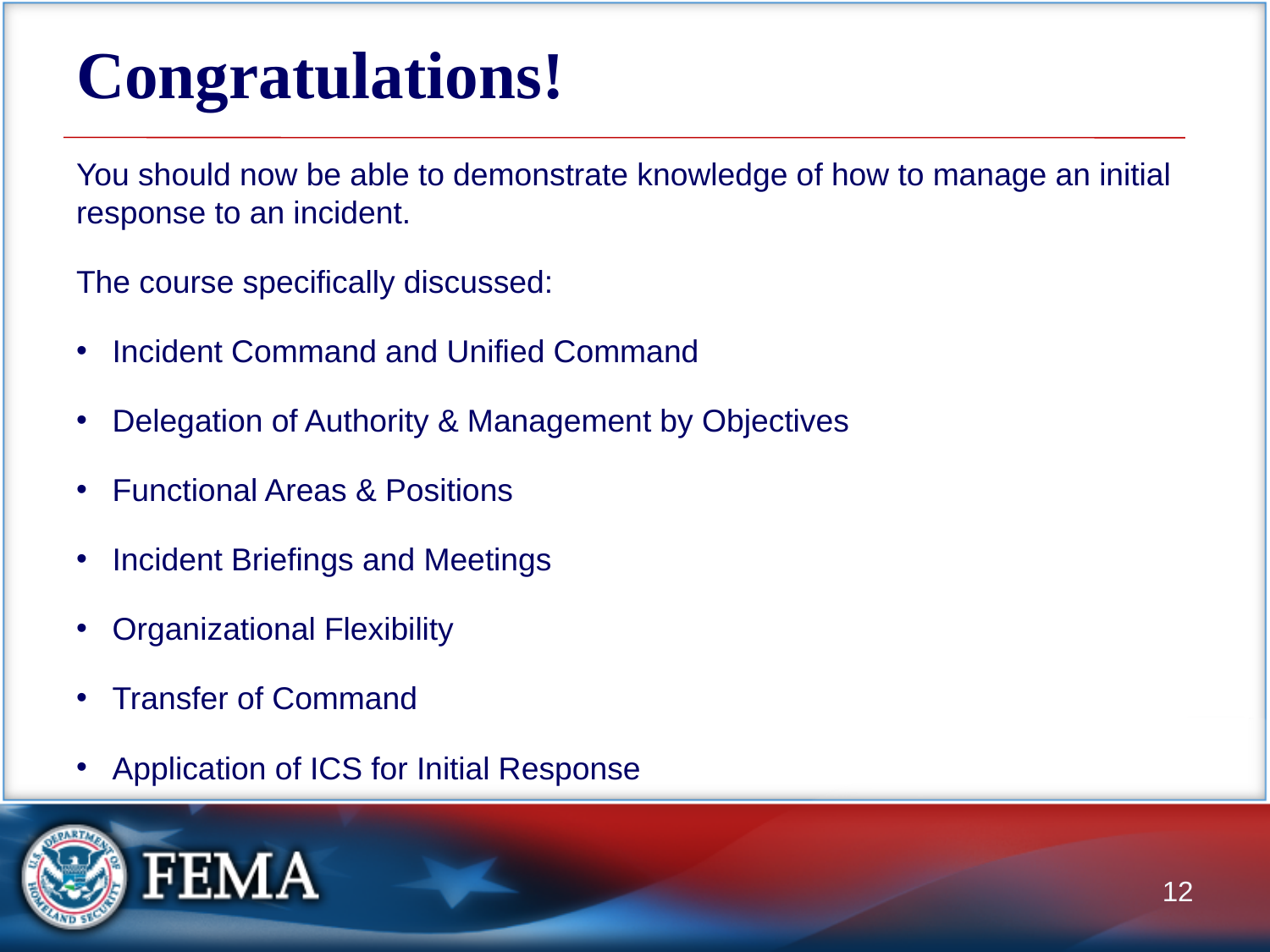

# Congratulations!
You should now be able to demonstrate knowledge of how to manage an initial response to an incident.
The course specifically discussed:
Incident Command and Unified Command
Delegation of Authority & Management by Objectives
Functional Areas & Positions
Incident Briefings and Meetings
Organizational Flexibility
Transfer of Command
Application of ICS for Initial Response
12